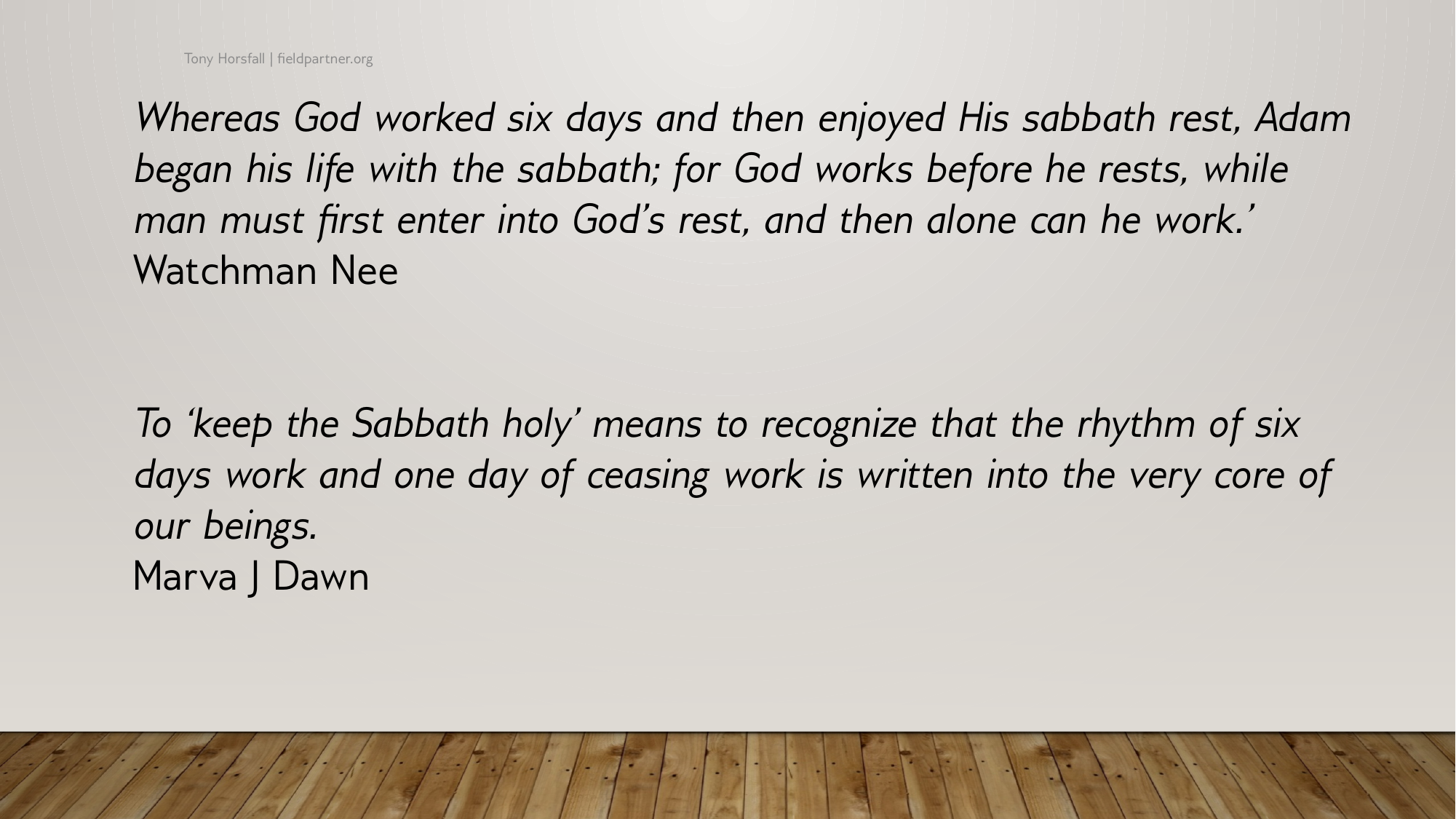

Tony Horsfall | fieldpartner.org
Whereas God worked six days and then enjoyed His sabbath rest, Adam began his life with the sabbath; for God works before he rests, while man must first enter into God’s rest, and then alone can he work.’
Watchman Nee

To ‘keep the Sabbath holy’ means to recognize that the rhythm of six days work and one day of ceasing work is written into the very core of our beings.
Marva J Dawn